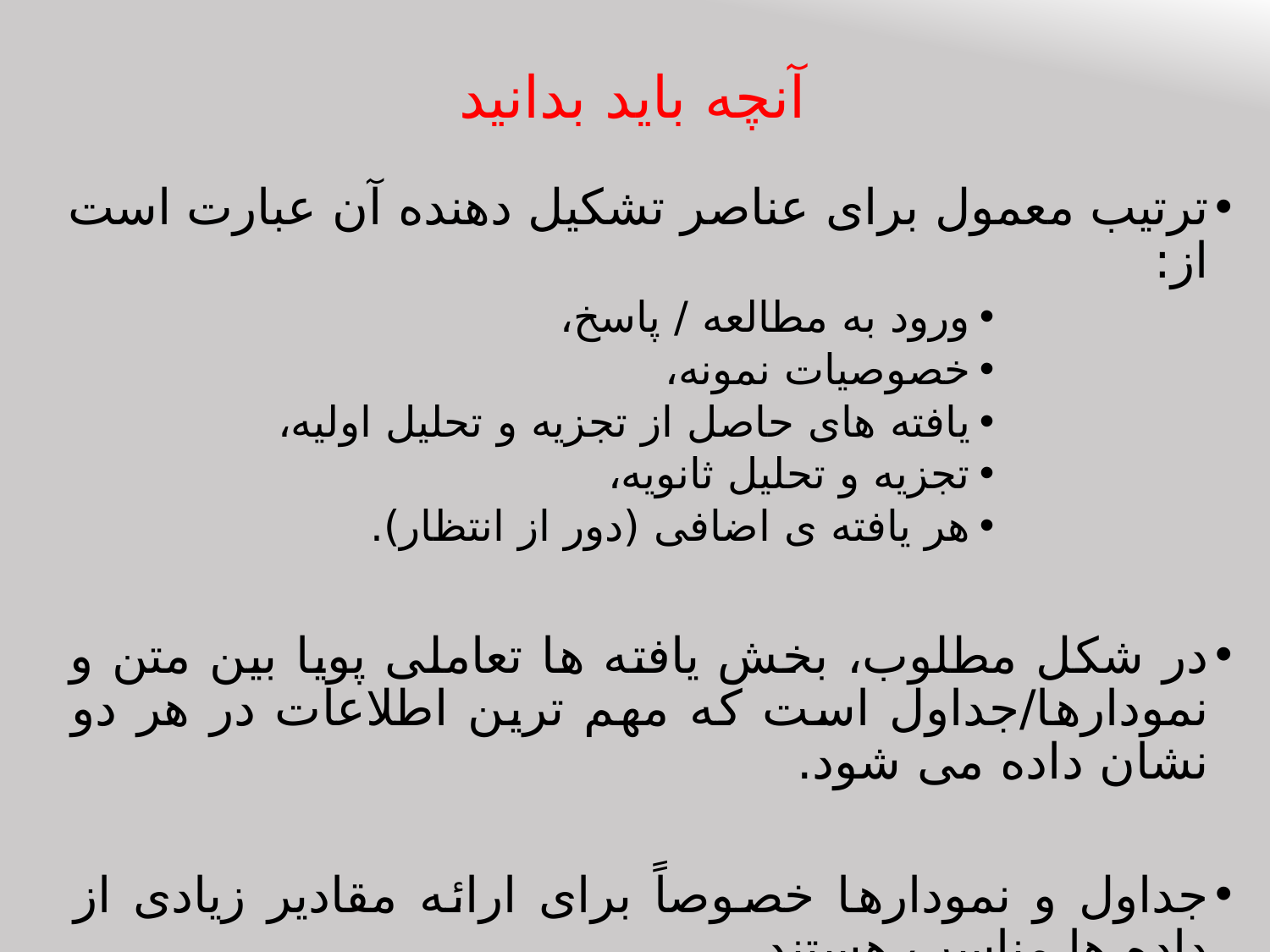

# آنچه باید بدانید
ترتیب معمول برای عناصر تشکیل دهنده آن عبارت است از:
ورود به مطالعه / پاسخ،
خصوصیات نمونه،
یافته های حاصل از تجزیه و تحلیل اولیه،
تجزیه و تحلیل ثانویه،
هر یافته ی اضافی (دور از انتظار).

در شکل مطلوب، بخش یافته ها تعاملی پویا بین متن و نمودارها/جداول است که مهم ترین اطلاعات در هر دو نشان داده می شود.

جداول و نمودارها خصوصاً برای ارائه مقادیر زیادی از داده ها مناسب هستند.